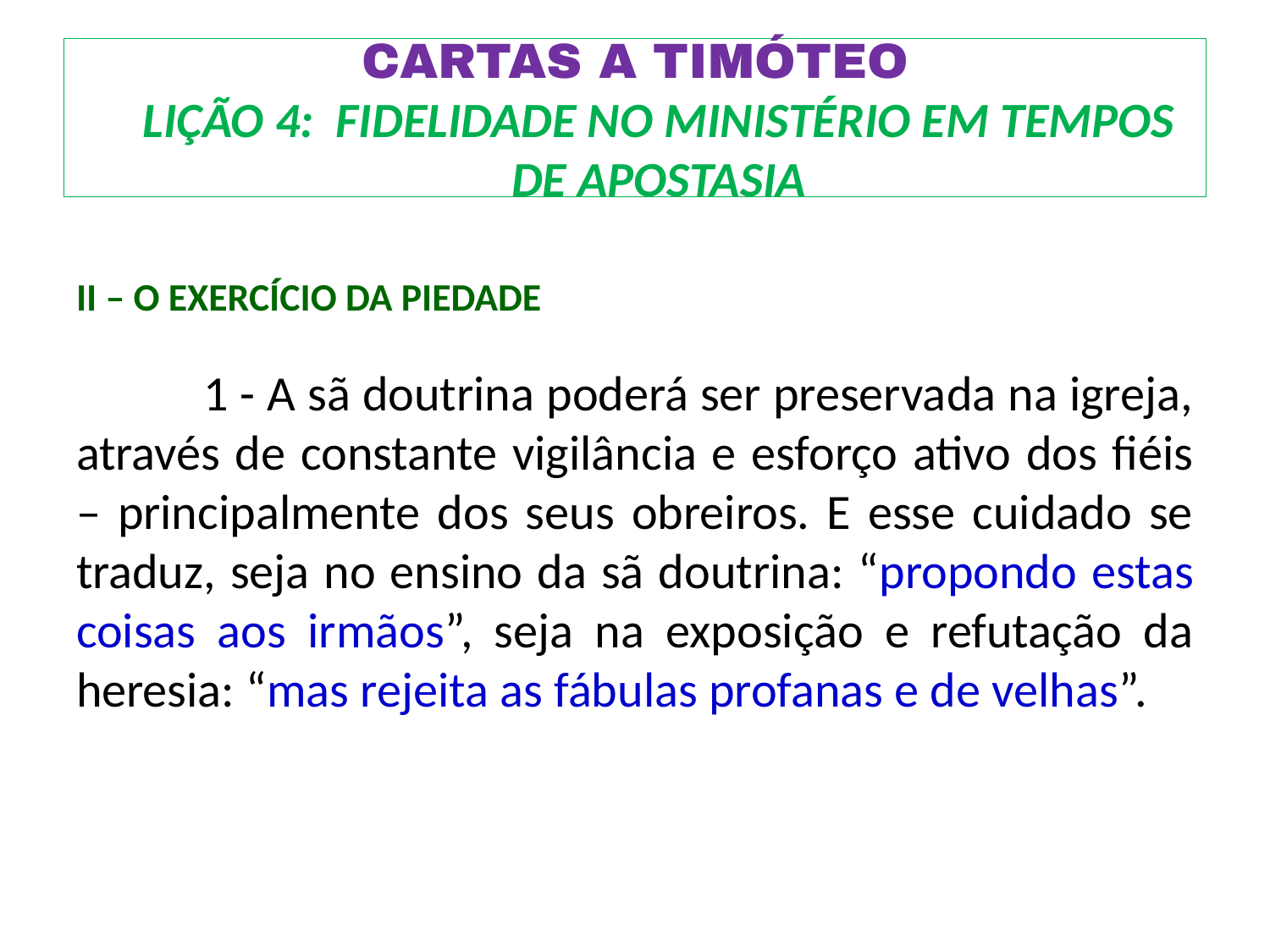

# CARTAS A TIMÓTEO LIÇÃO 4:  FIDELIDADE NO MINISTÉRIO EM TEMPOS DE APOSTASIA
II – O EXERCÍCIO DA PIEDADE

	1 - A sã doutrina poderá ser preservada na igreja, através de constante vigilância e esforço ativo dos fiéis – principalmente dos seus obreiros. E esse cuidado se traduz, seja no ensino da sã doutrina: “propondo estas coisas aos irmãos”, seja na exposição e refutação da heresia: “mas rejeita as fábulas profanas e de velhas”.